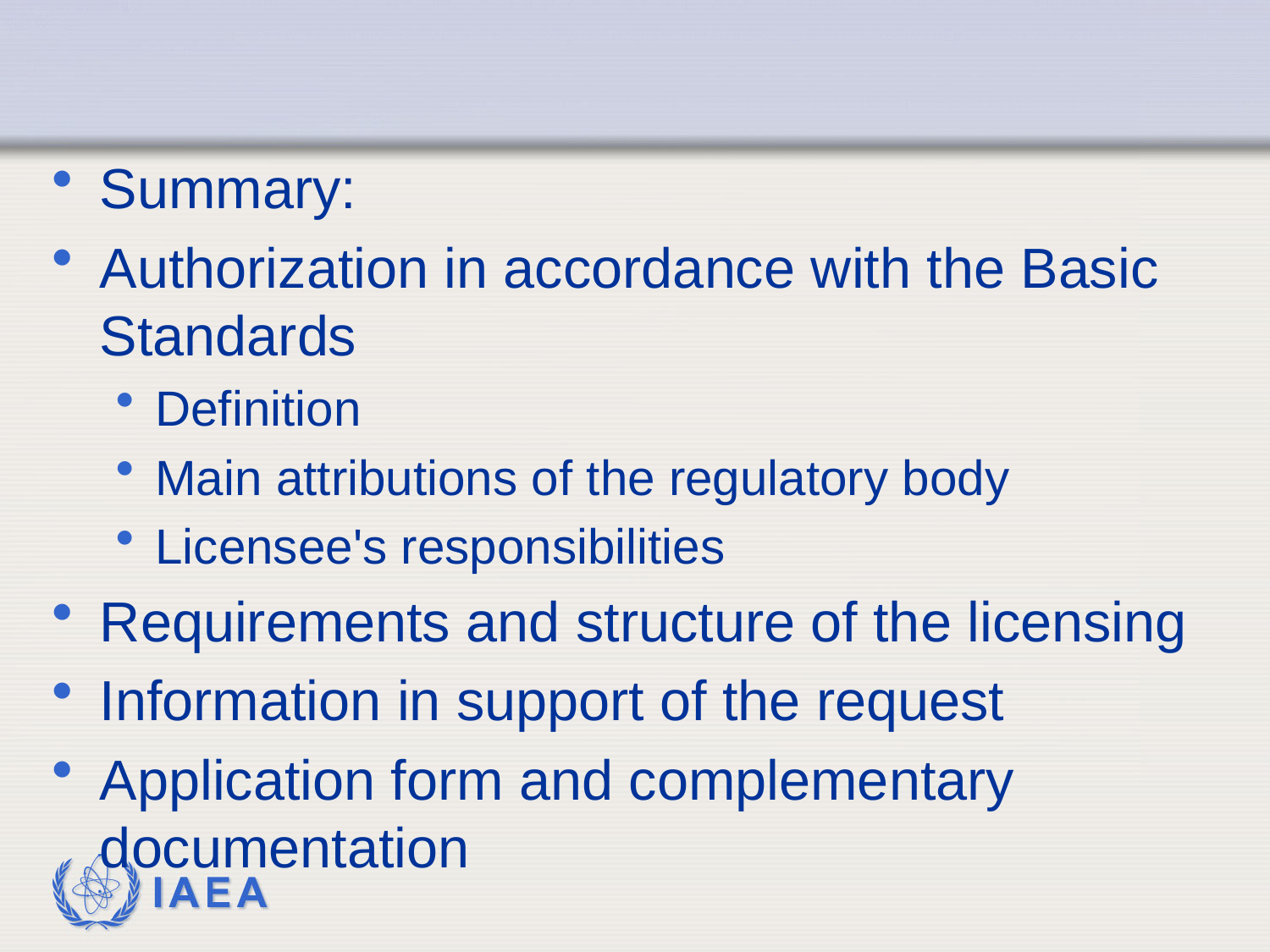

#
Summary:
Authorization in accordance with the Basic Standards
Definition
Main attributions of the regulatory body
Licensee's responsibilities
Requirements and structure of the licensing
Information in support of the request
Application form and complementary documentation